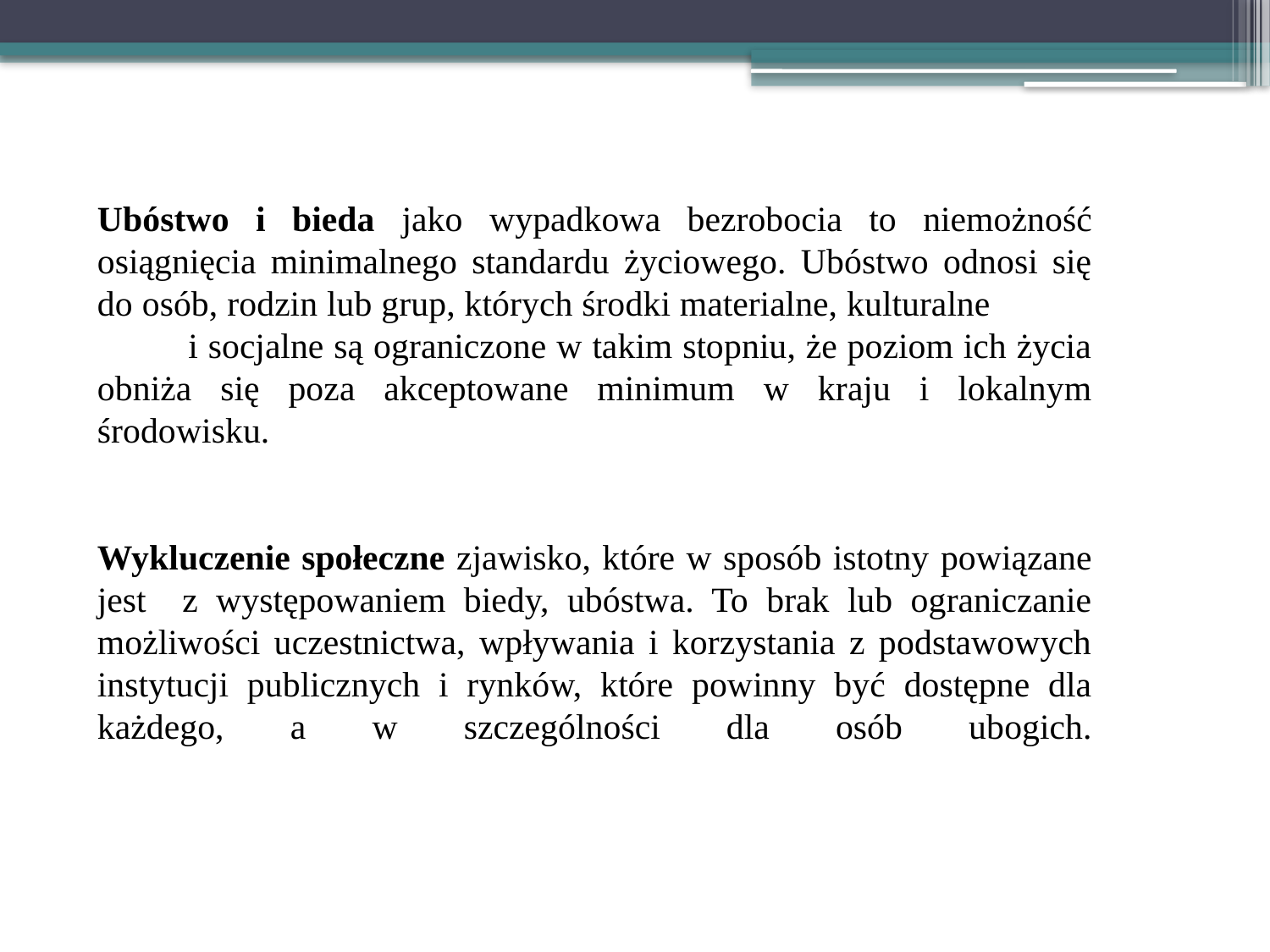

# Ubóstwo i bieda jako wypadkowa bezrobocia to niemożność osiągnięcia minimalnego standardu życiowego. Ubóstwo odnosi się do osób, rodzin lub grup, których środki materialne, kulturalne                     i socjalne są ograniczone w takim stopniu, że poziom ich życia obniża się poza akceptowane minimum w kraju i lokalnym środowisku. Wykluczenie społeczne zjawisko, które w sposób istotny powiązane jest  z występowaniem biedy, ubóstwa. To brak lub ograniczanie możliwości uczestnictwa, wpływania i korzystania z podstawowych instytucji publicznych i rynków, które powinny być dostępne dla każdego, a w szczególności dla osób ubogich.